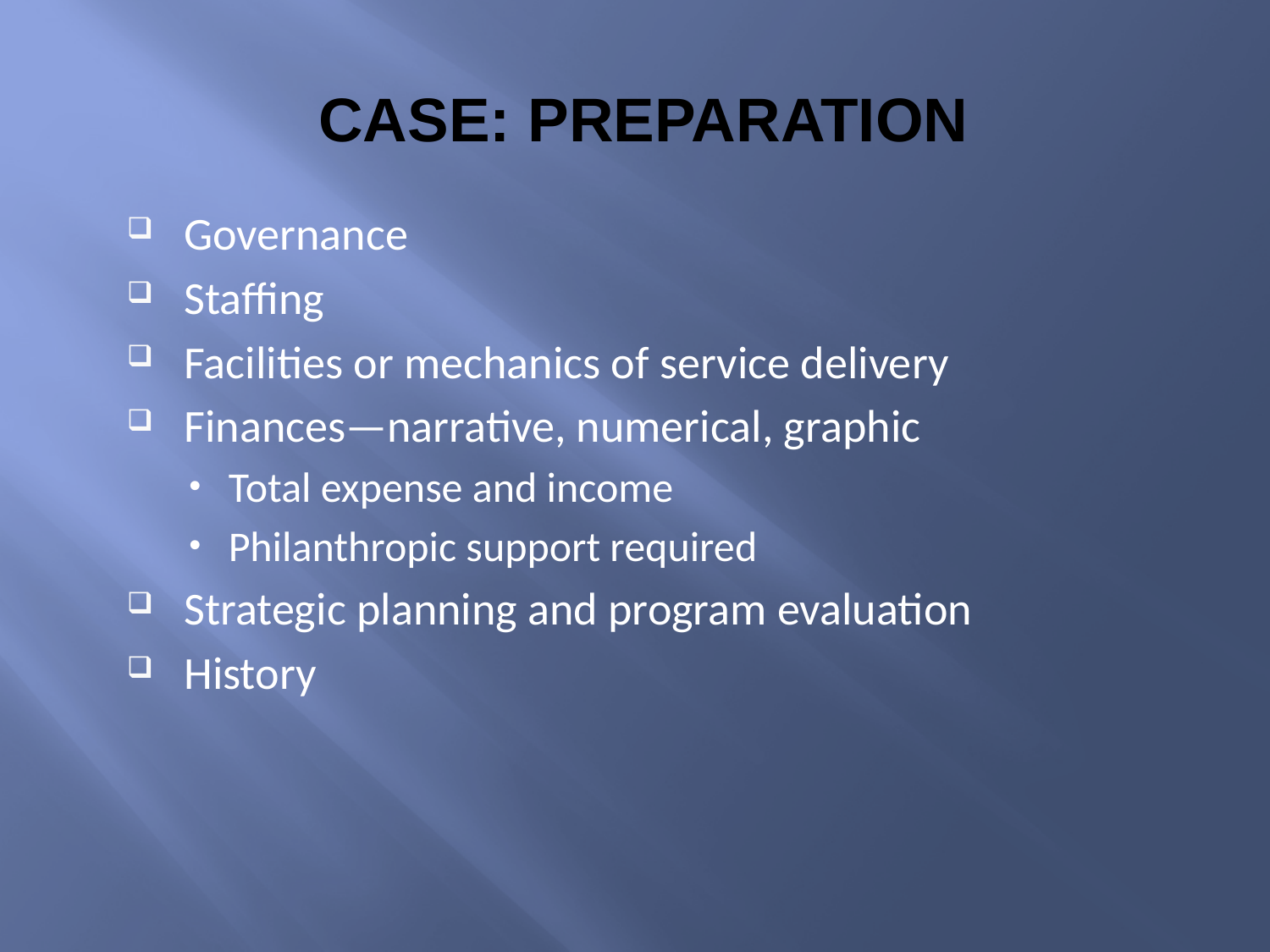

CASE: PREPARATION
Governance
Staffing
Facilities or mechanics of service delivery
Finances—narrative, numerical, graphic
Total expense and income
Philanthropic support required
Strategic planning and program evaluation
History